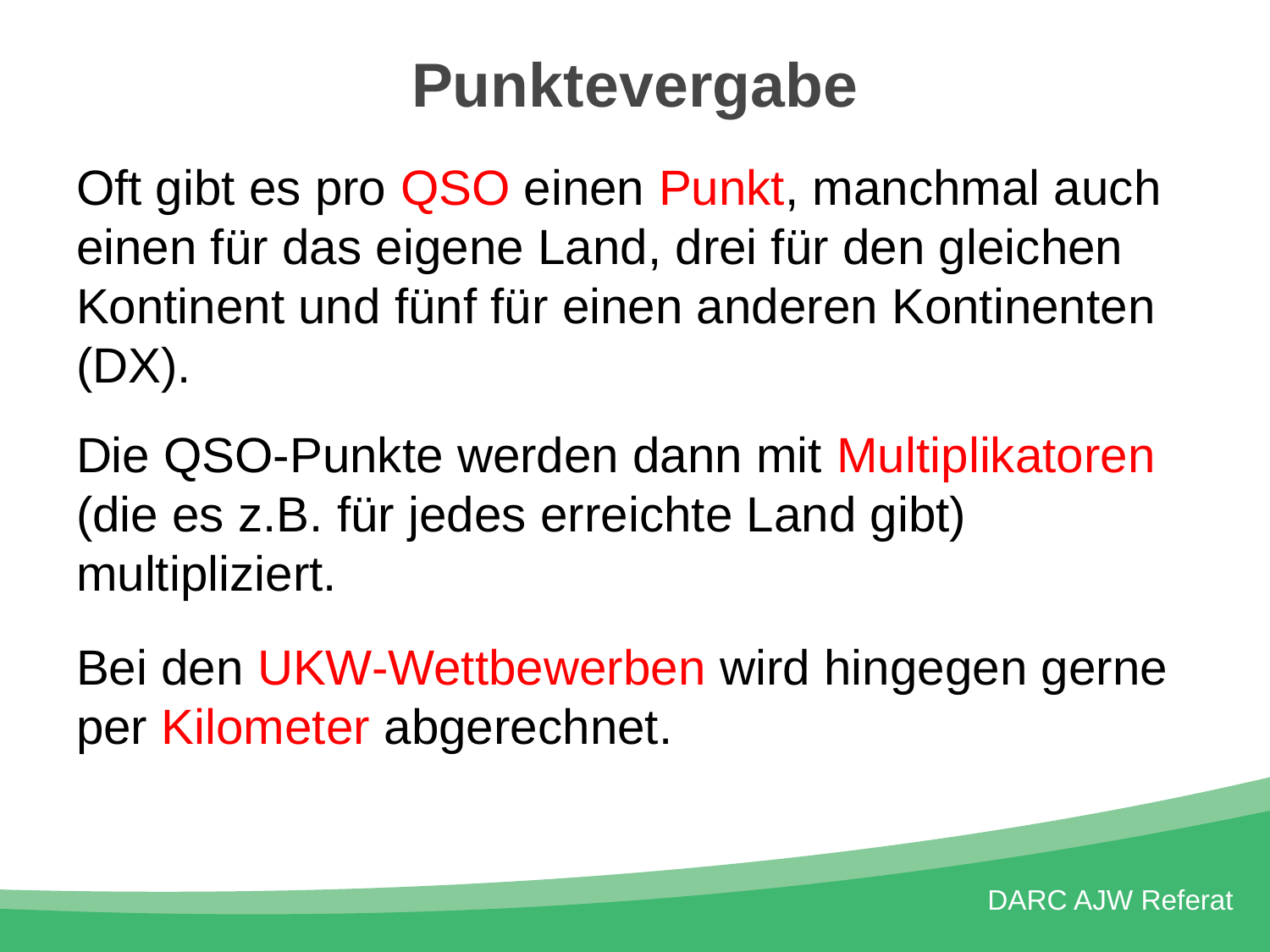

# Punktevergabe
Oft gibt es pro QSO einen Punkt, manchmal auch einen für das eigene Land, drei für den gleichen Kontinent und fünf für einen anderen Kontinenten (DX).
Die QSO-Punkte werden dann mit Multiplikatoren (die es z.B. für jedes erreichte Land gibt) multipliziert.

Bei den UKW-Wettbewerben wird hingegen gerne per Kilometer abgerechnet.